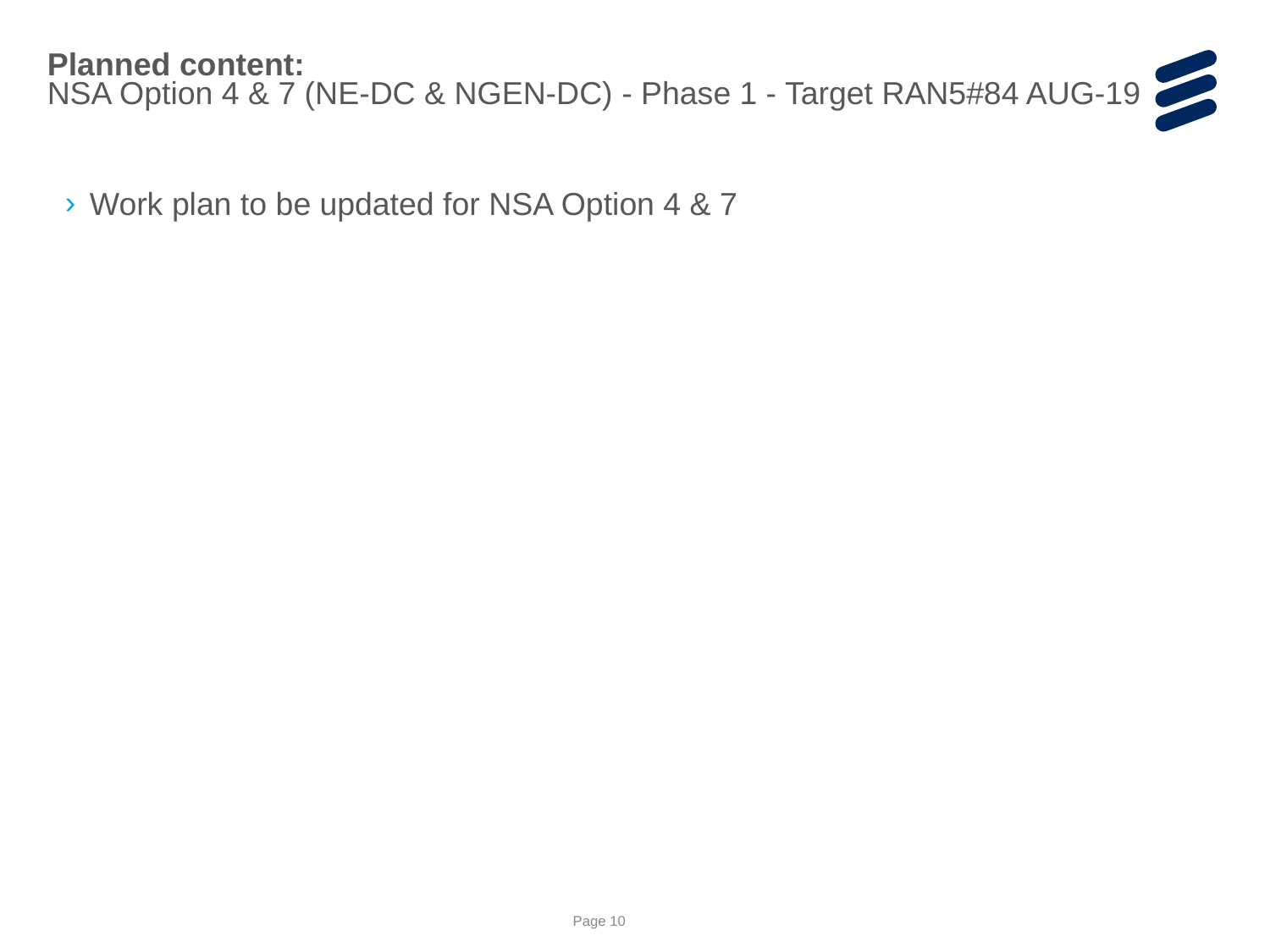

Planned content:
NSA Option 4 & 7 (NE-DC & NGEN-DC) - Phase 1 - Target RAN5#84 AUG-19
Work plan to be updated for NSA Option 4 & 7